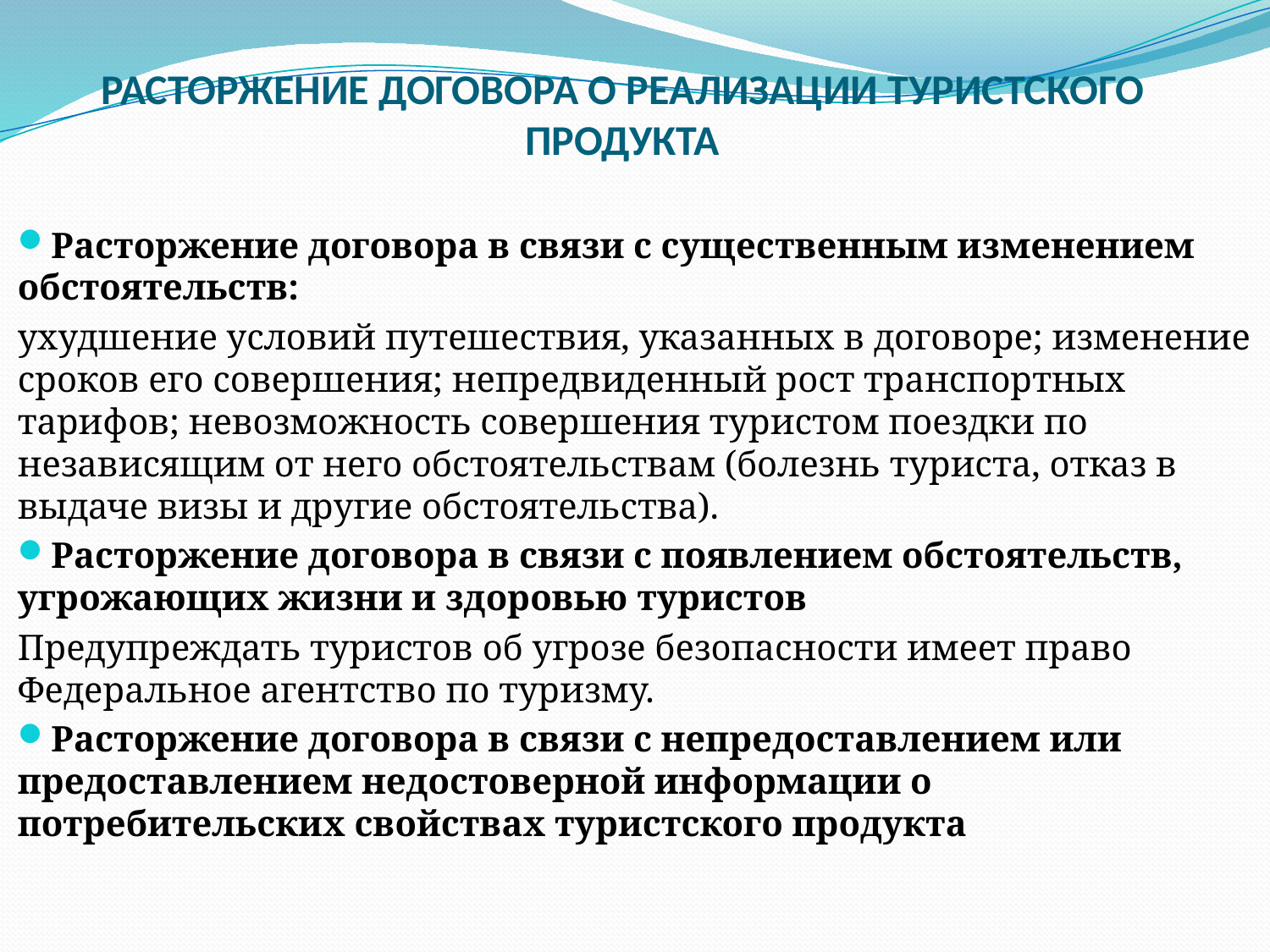

РАСТОРЖЕНИЕ ДОГОВОРА О РЕАЛИЗАЦИИ ТУРИСТСКОГО ПРОДУКТА

Расторжение договора в связи с существенным изменением обстоятельств:
ухудшение условий путешествия, указанных в договоре; изменение сроков его совершения; непредвиденный рост транспортных тарифов; невозможность совершения туристом поездки по независящим от него обстоятельствам (болезнь туриста, отказ в выдаче визы и другие обстоятельства).
Расторжение договора в связи с появлением обстоятельств, угрожающих жизни и здоровью туристов
Предупреждать туристов об угрозе безопасности имеет право Федеральное агентство по туризму.
Расторжение договора в связи с непредоставлением или предоставлением недостоверной информации о потребительских свойствах туристского продукта